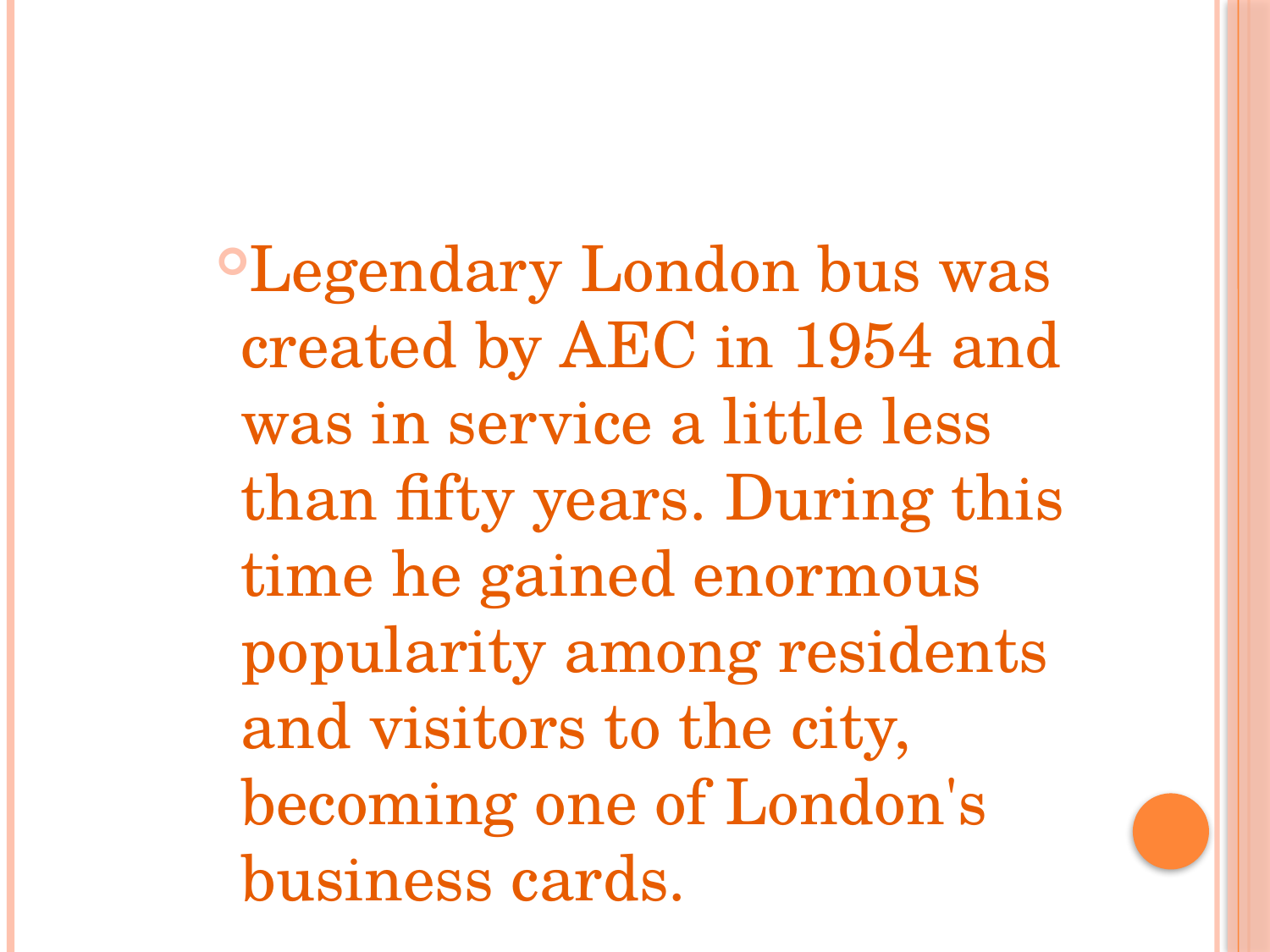

Legendary London bus was created by AEC in 1954 and was in service a little less than fifty years. During this time he gained enormous popularity among residents and visitors to the city, becoming one of London's business cards.